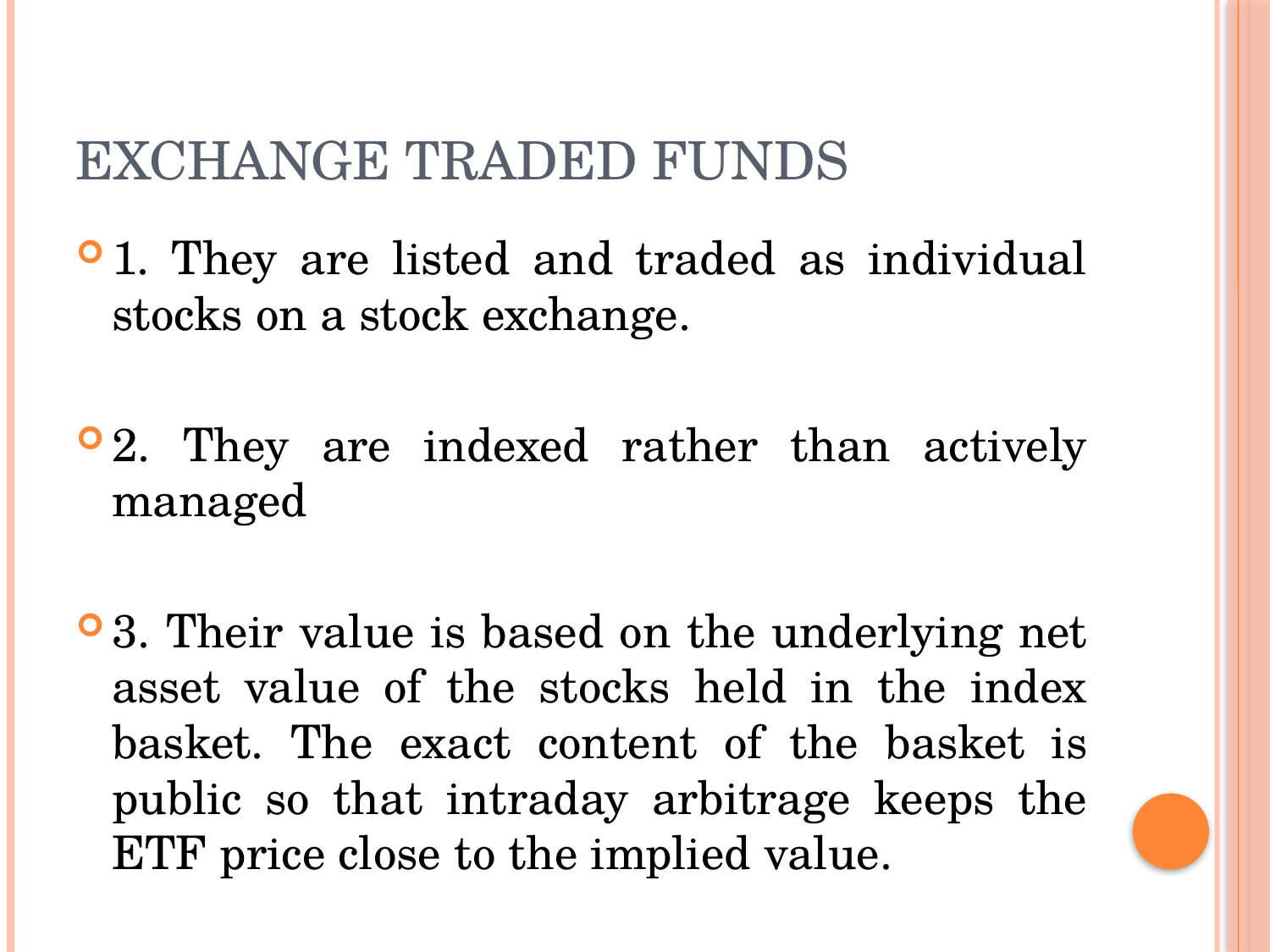

# Exchange traded funds
1. They are listed and traded as individual stocks on a stock exchange.

2. They are indexed rather than actively managed

3. Their value is based on the underlying net asset value of the stocks held in the index basket. The exact content of the basket is public so that intraday arbitrage keeps the ETF price close to the implied value.